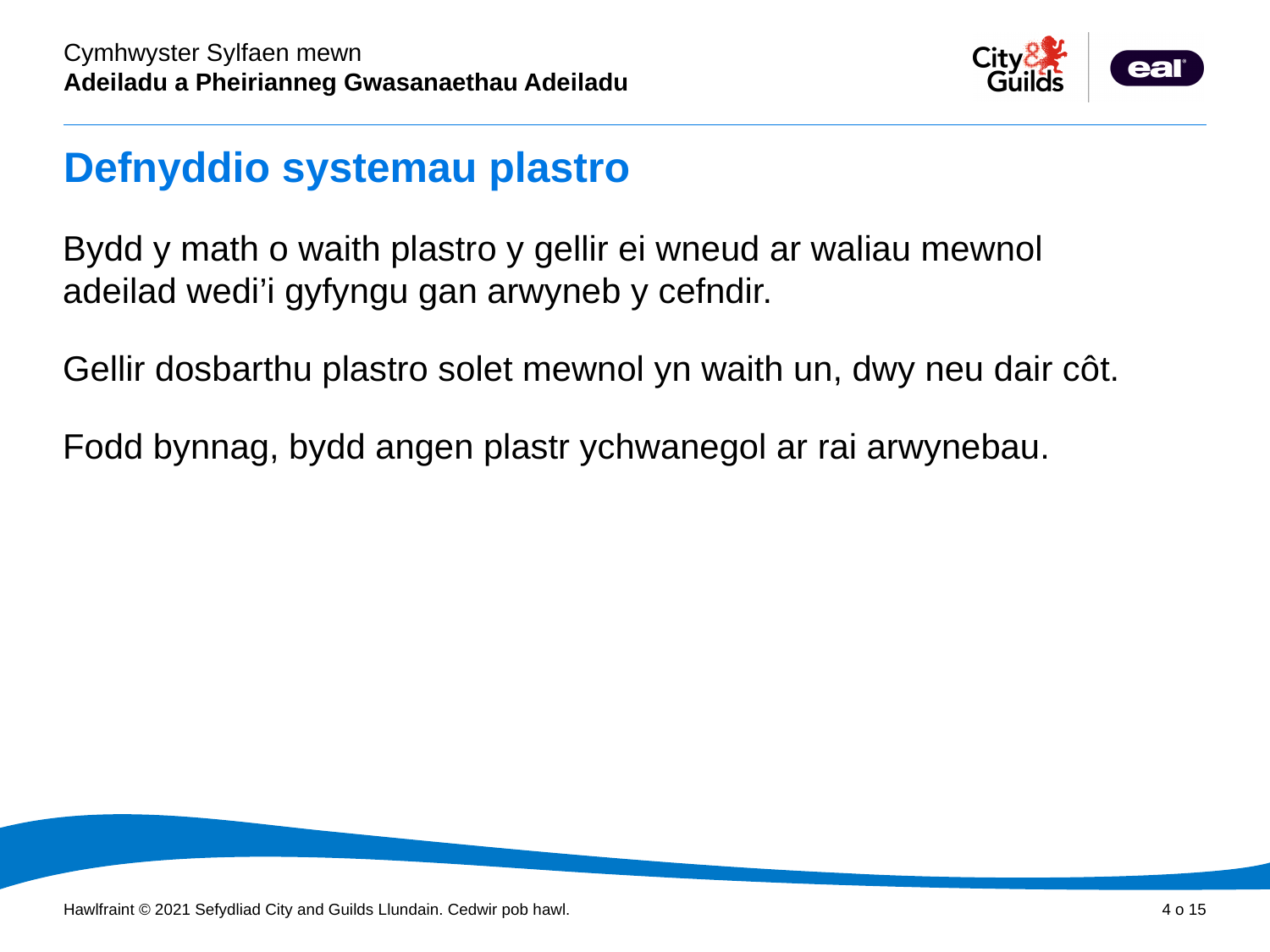

# Defnyddio systemau plastro
Bydd y math o waith plastro y gellir ei wneud ar waliau mewnol adeilad wedi’i gyfyngu gan arwyneb y cefndir.
Gellir dosbarthu plastro solet mewnol yn waith un, dwy neu dair côt.
Fodd bynnag, bydd angen plastr ychwanegol ar rai arwynebau.